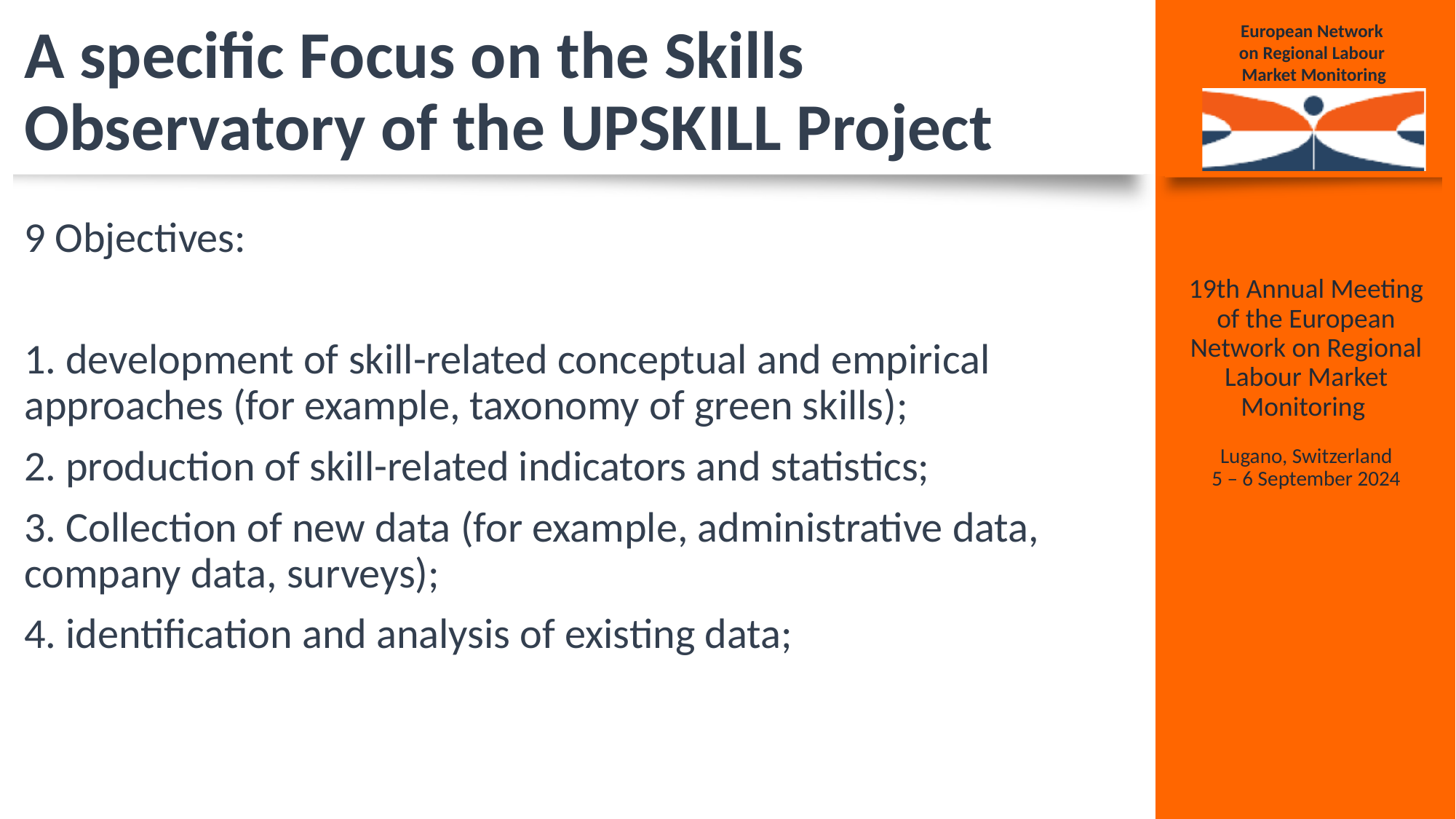

# A specific Focus on the Skills Observatory of the UPSKILL Project
9 Objectives:

1. development of skill-related conceptual and empirical approaches (for example, taxonomy of green skills);
2. production of skill-related indicators and statistics;
3. Collection of new data (for example, administrative data, company data, surveys);
4. identification and analysis of existing data;